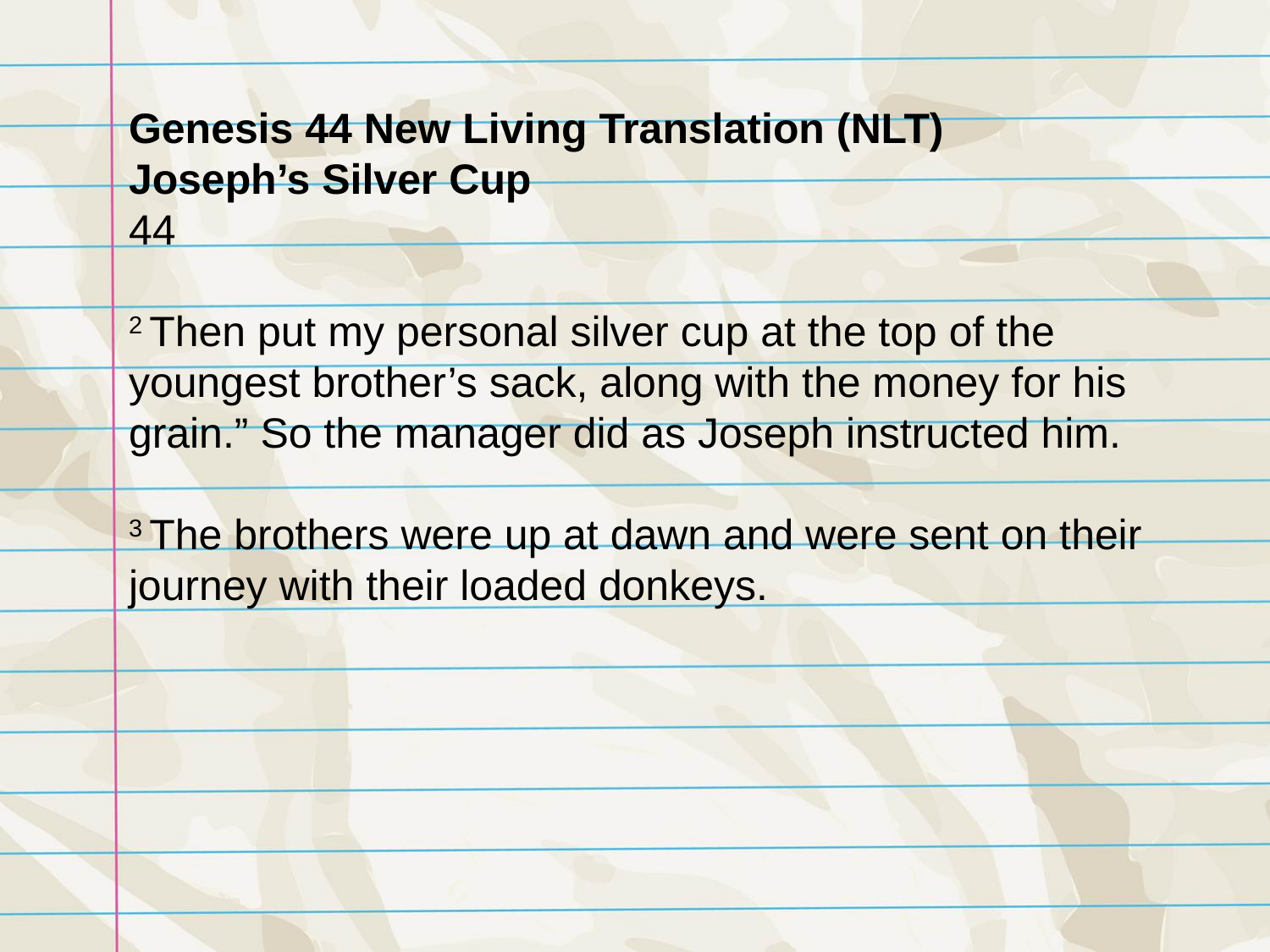

Genesis 44 New Living Translation (NLT)
Joseph’s Silver Cup
44

2 Then put my personal silver cup at the top of the youngest brother’s sack, along with the money for his grain.” So the manager did as Joseph instructed him.

3 The brothers were up at dawn and were sent on their journey with their loaded donkeys.